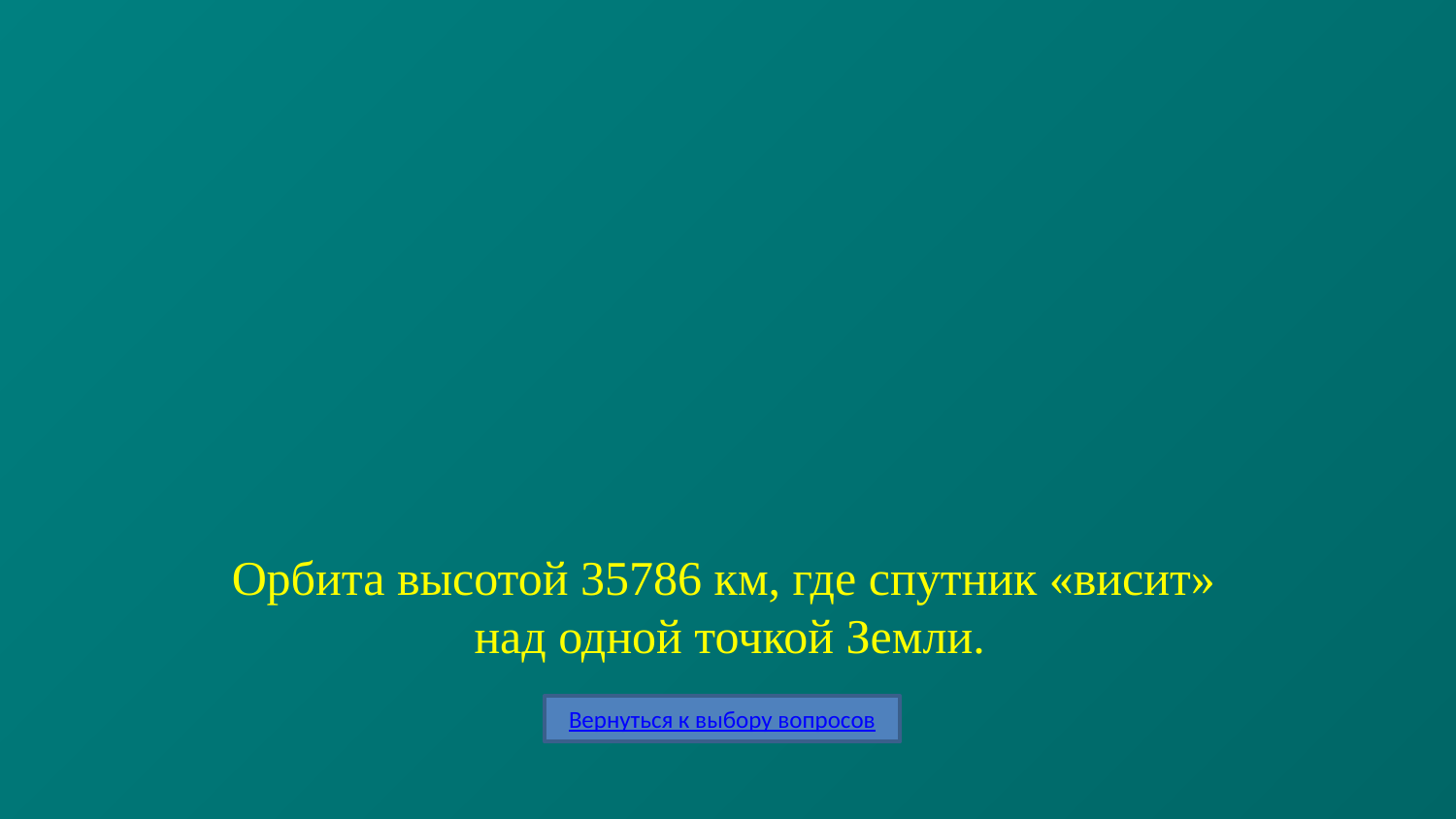

# Орбита высотой 35786 км, где спутник «висит» над одной точкой Земли.